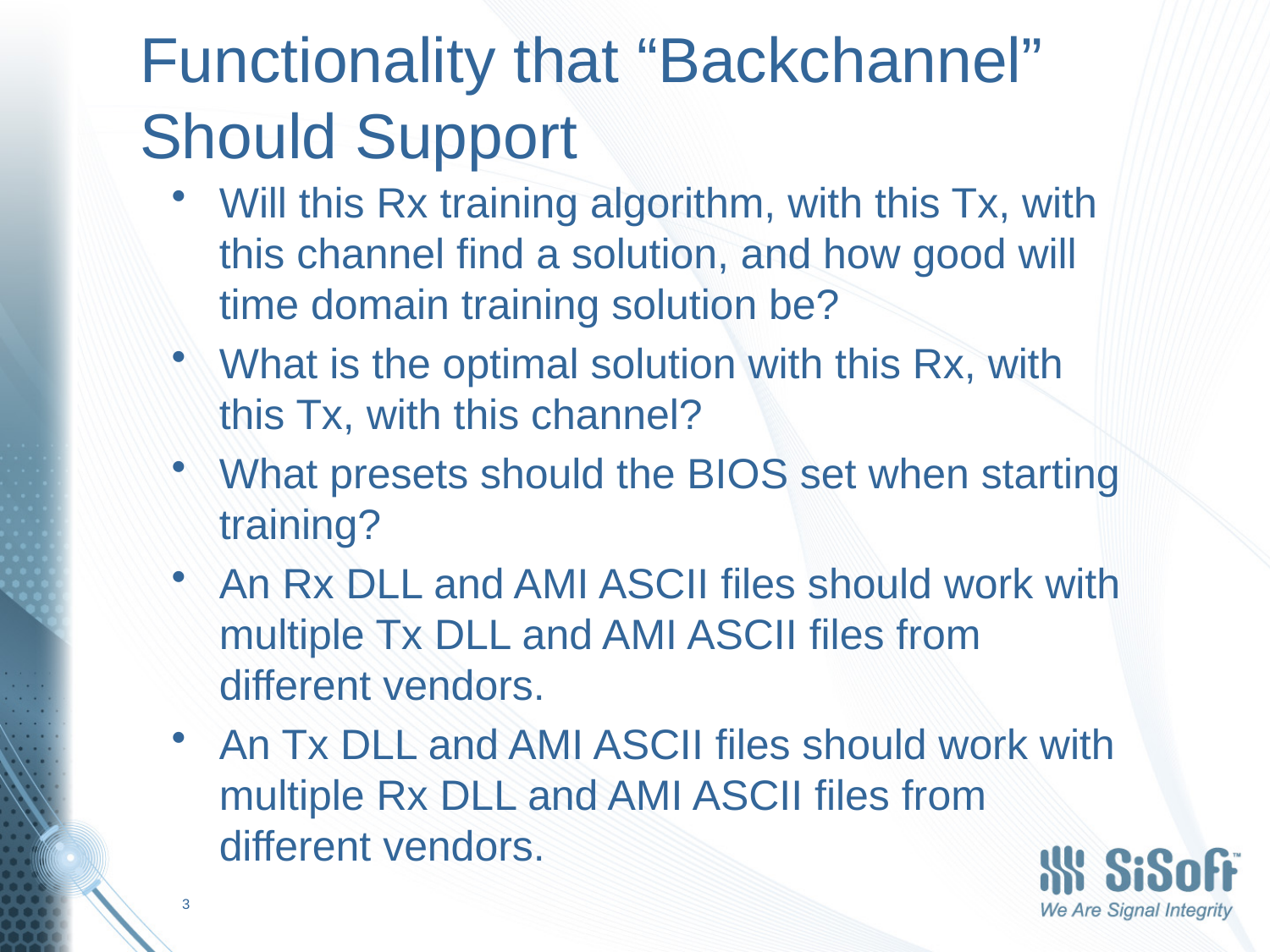

# Functionality that “Backchannel” Should Support
Will this Rx training algorithm, with this Tx, with this channel find a solution, and how good will time domain training solution be?
What is the optimal solution with this Rx, with this Tx, with this channel?
What presets should the BIOS set when starting training?
An Rx DLL and AMI ASCII files should work with multiple Tx DLL and AMI ASCII files from different vendors.
An Tx DLL and AMI ASCII files should work with multiple Rx DLL and AMI ASCII files from different vendors.

3